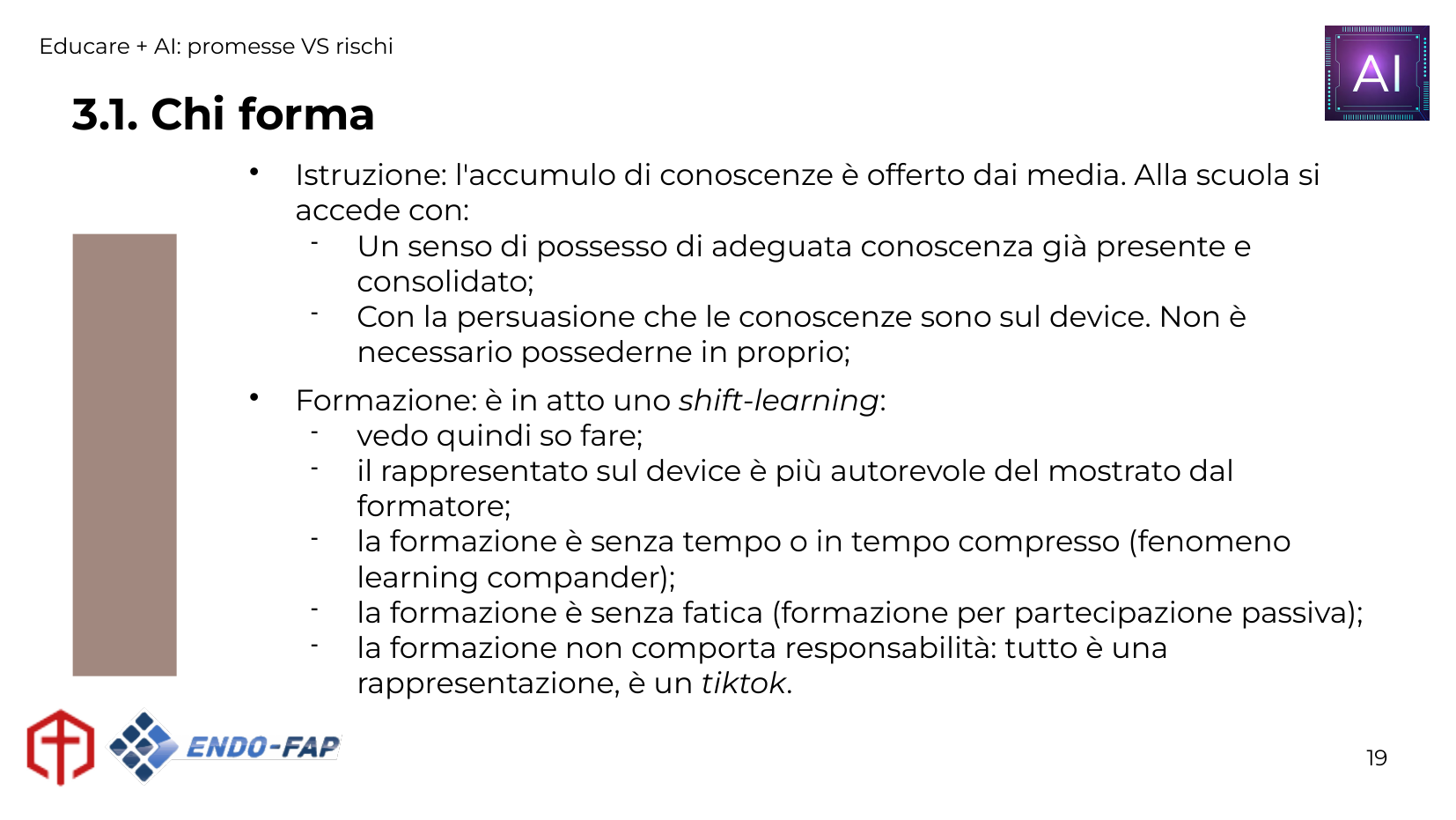

# 3.1. Chi forma
Istruzione: l'accumulo di conoscenze è offerto dai media. Alla scuola si accede con:
Un senso di possesso di adeguata conoscenza già presente e consolidato;
Con la persuasione che le conoscenze sono sul device. Non è necessario possederne in proprio;
Formazione: è in atto uno shift-learning:
vedo quindi so fare;
il rappresentato sul device è più autorevole del mostrato dal formatore;
la formazione è senza tempo o in tempo compresso (fenomeno learning compander);
la formazione è senza fatica (formazione per partecipazione passiva);
la formazione non comporta responsabilità: tutto è una rappresentazione, è un tiktok.